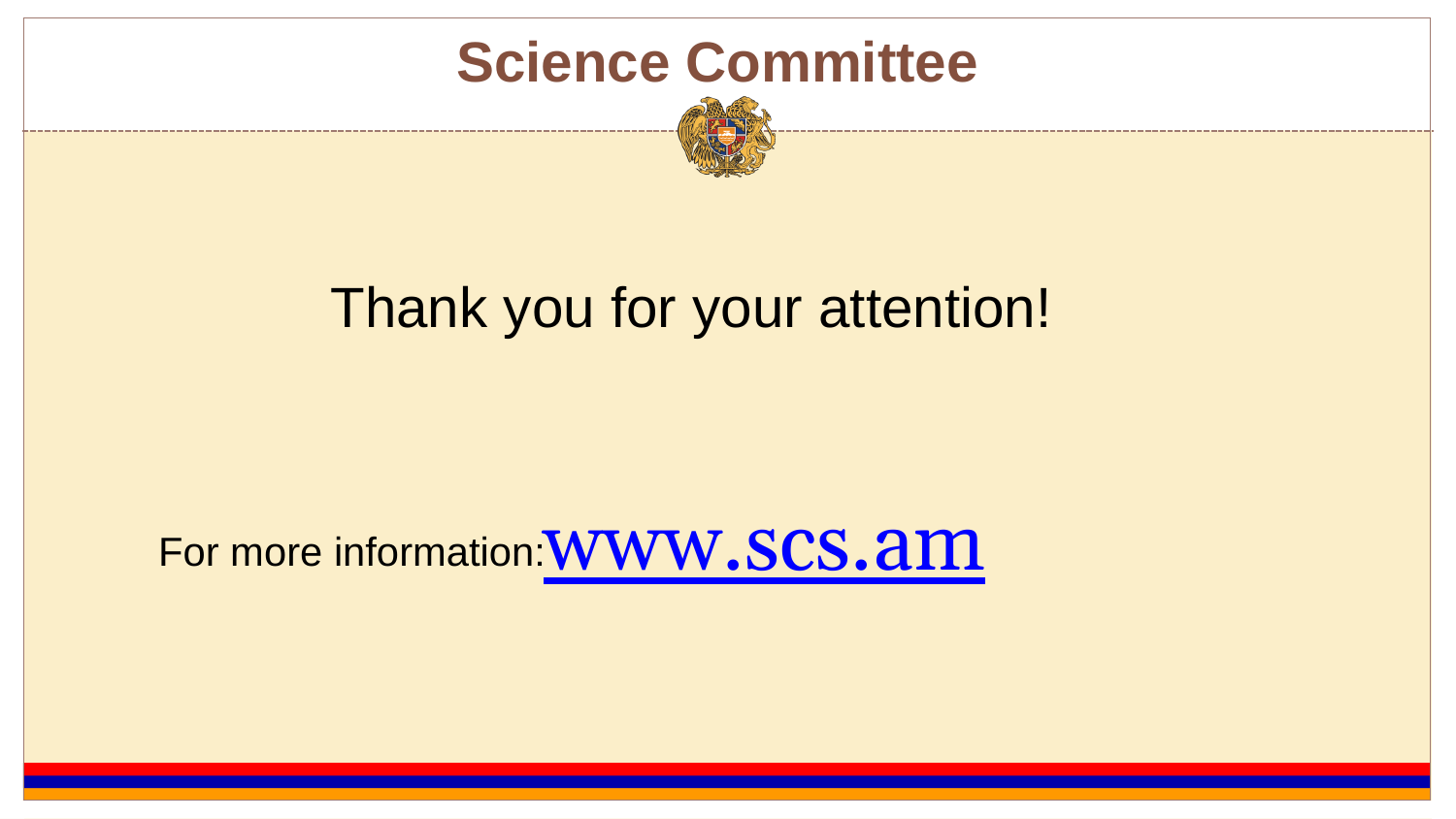

# Science Committee

Thank you for your attention!
www.scs.am
For more information: